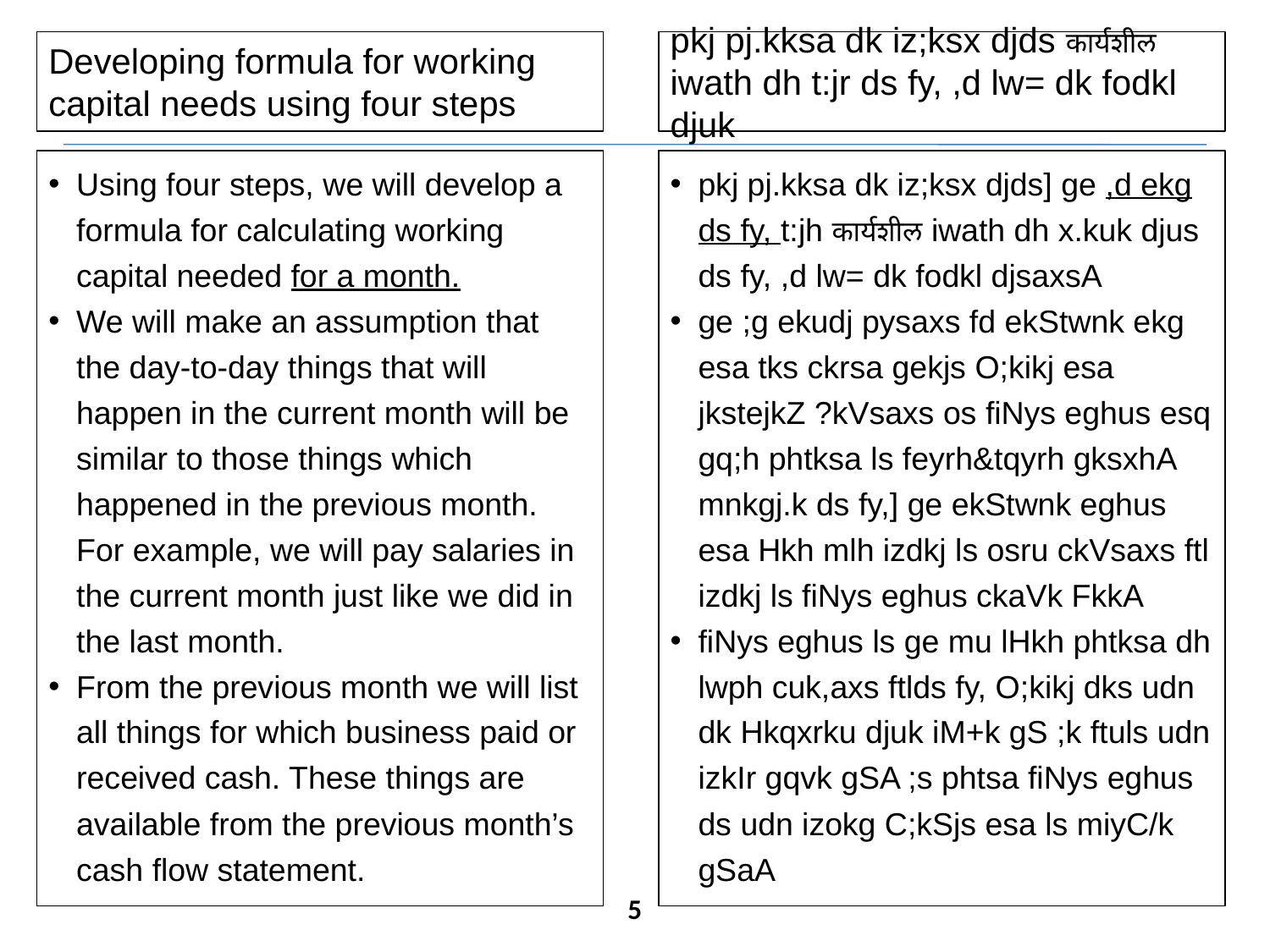

Developing formula for working capital needs using four steps
pkj pj.kksa dk iz;ksx djds कार्यशील iwath dh t:jr ds fy, ,d lw= dk fodkl djuk
Using four steps, we will develop a formula for calculating working capital needed for a month.
We will make an assumption that the day-to-day things that will happen in the current month will be similar to those things which happened in the previous month. For example, we will pay salaries in the current month just like we did in the last month.
From the previous month we will list all things for which business paid or received cash. These things are available from the previous month’s cash flow statement.
pkj pj.kksa dk iz;ksx djds] ge ,d ekg ds fy, t:jh कार्यशील iwath dh x.kuk djus ds fy, ,d lw= dk fodkl djsaxsA
ge ;g ekudj pysaxs fd ekStwnk ekg esa tks ckrsa gekjs O;kikj esa jkstejkZ ?kVsaxs os fiNys eghus esq gq;h phtksa ls feyrh&tqyrh gksxhA mnkgj.k ds fy,] ge ekStwnk eghus esa Hkh mlh izdkj ls osru ckVsaxs ftl izdkj ls fiNys eghus ckaVk FkkA
fiNys eghus ls ge mu lHkh phtksa dh lwph cuk,axs ftlds fy, O;kikj dks udn dk Hkqxrku djuk iM+k gS ;k ftuls udn izkIr gqvk gSA ;s phtsa fiNys eghus ds udn izokg C;kSjs esa ls miyC/k  gSaA
5